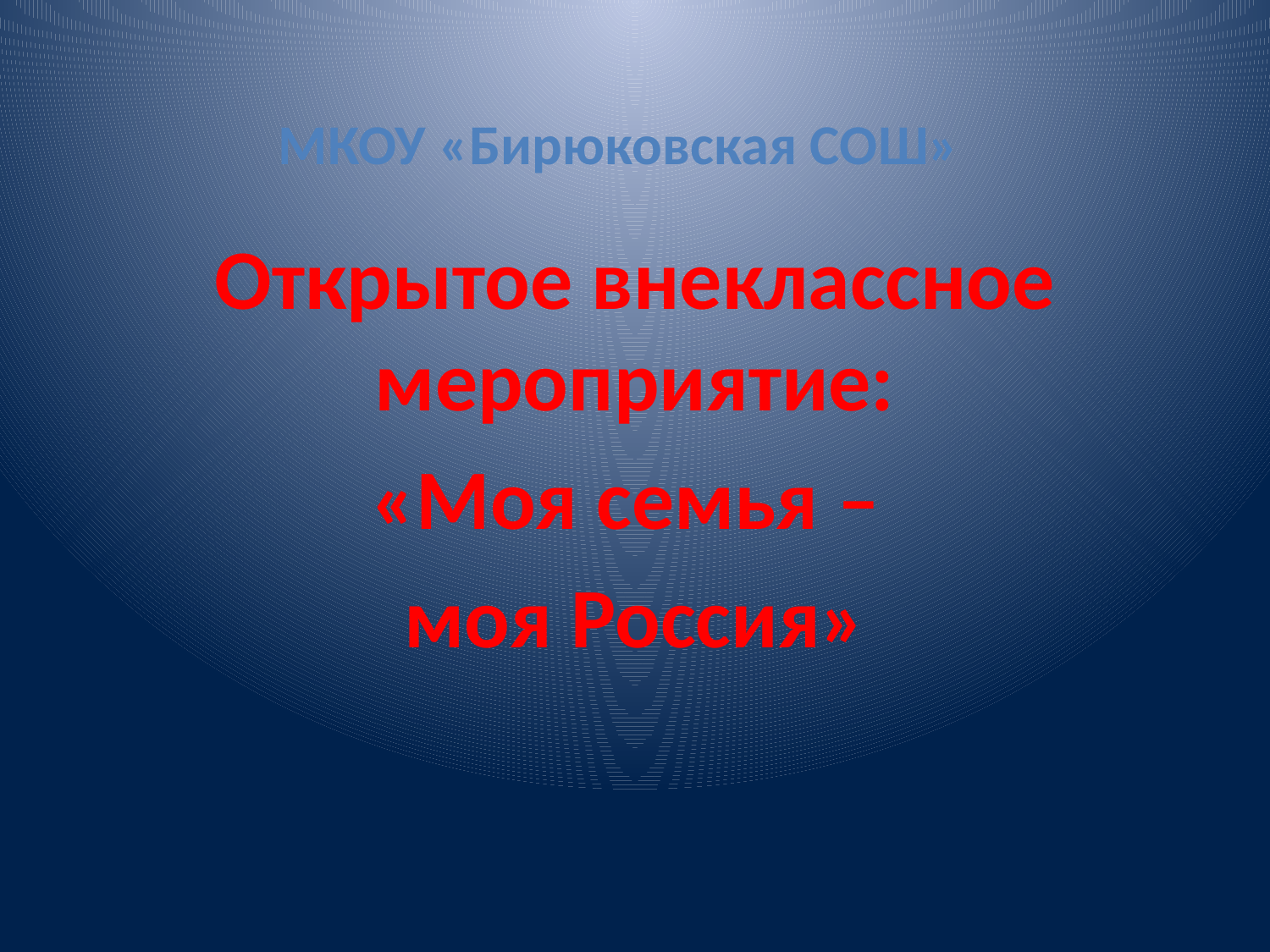

# МКОУ «Бирюковская СОШ»
Открытое внеклассное мероприятие:
«Моя семья –
моя Россия»